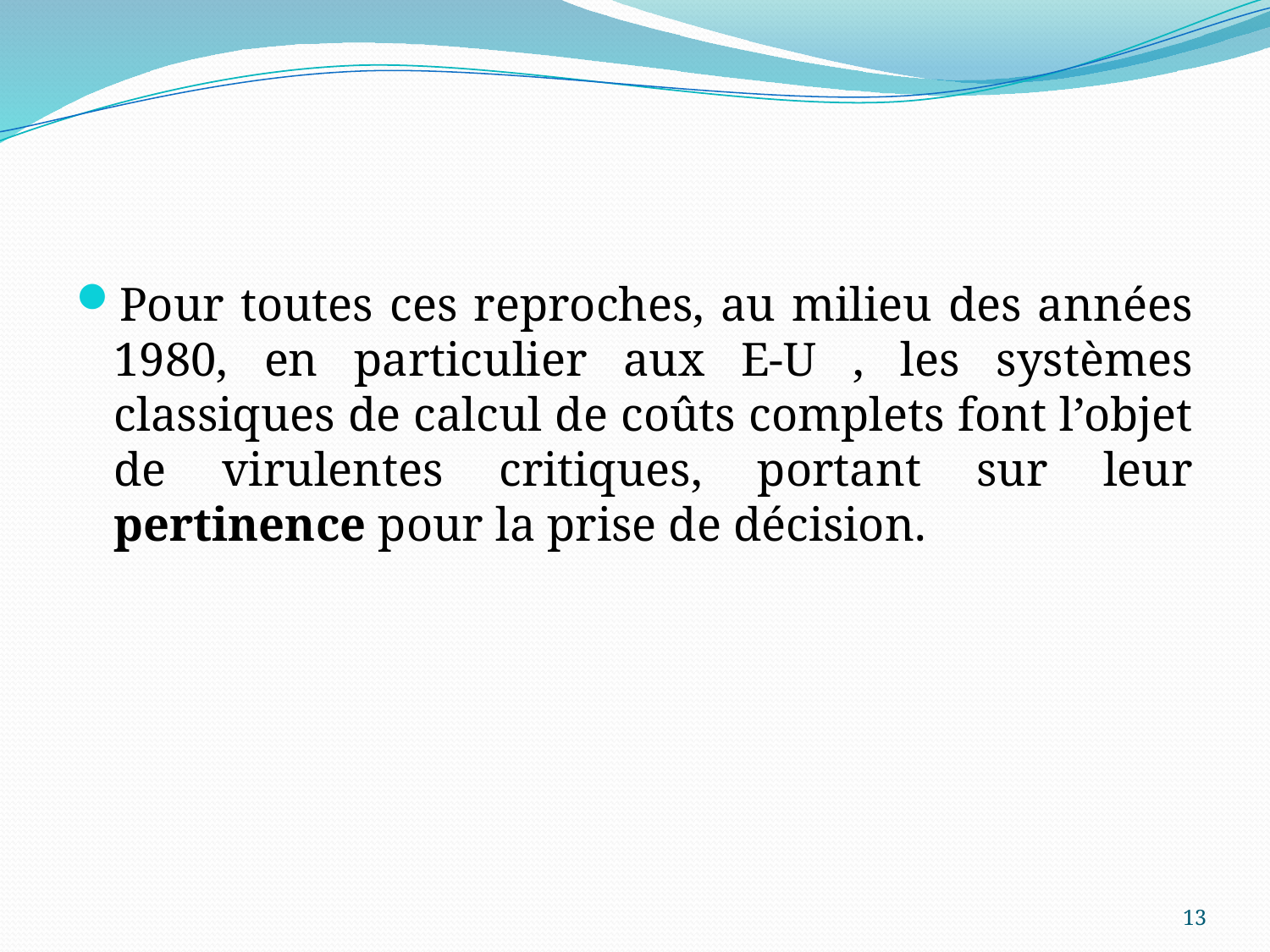

#
Pour toutes ces reproches, au milieu des années 1980, en particulier aux E-U , les systèmes classiques de calcul de coûts complets font l’objet de virulentes critiques, portant sur leur pertinence pour la prise de décision.

13